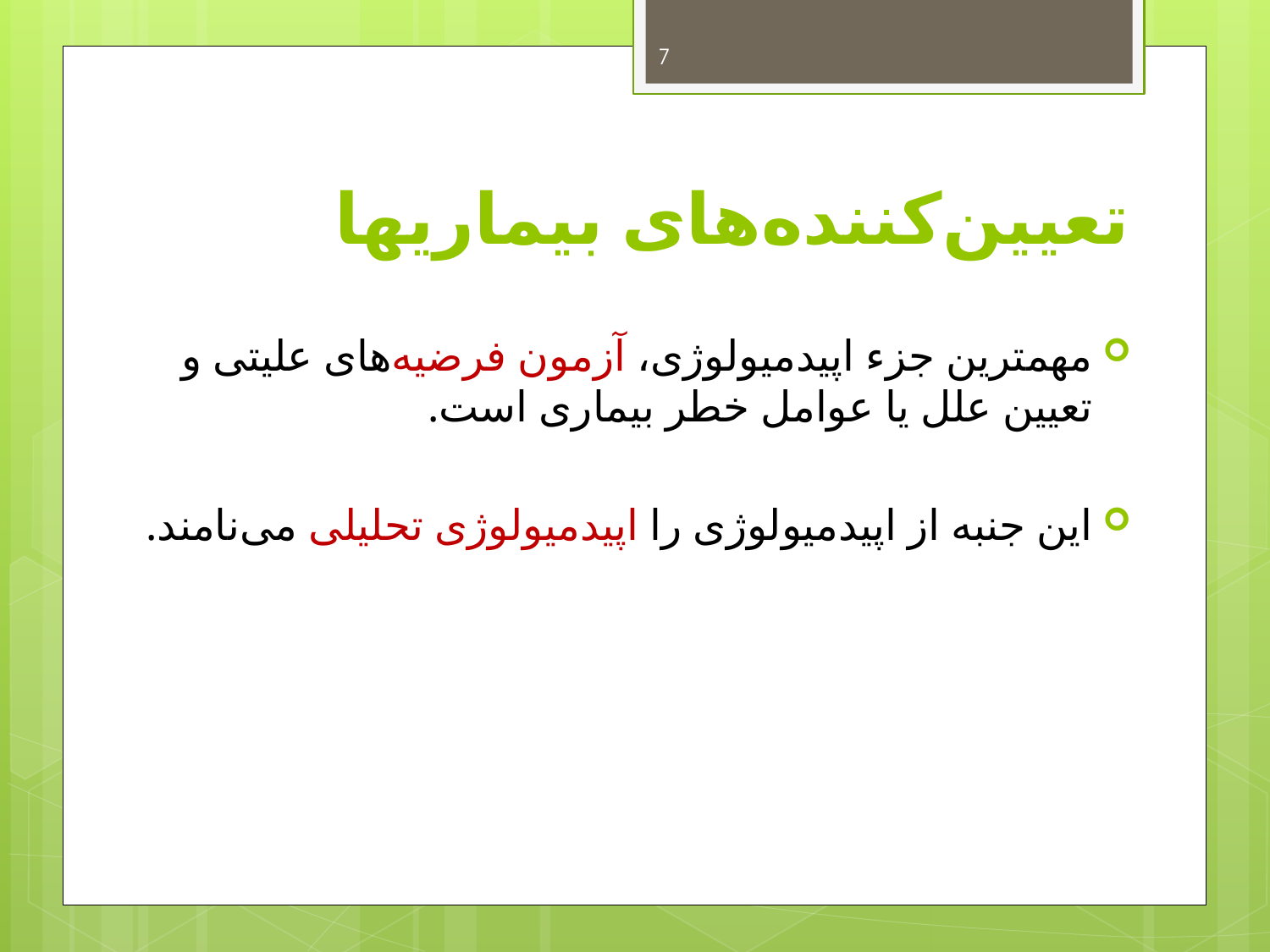

7
# تعیین‌کننده‌های بیماریها
مهمترین جزء اپیدمیولوژی، آزمون فرضیه‌های علیتی و تعیین علل یا عوامل خطر بیماری است.

این جنبه از اپیدمیولوژی را اپیدمیولوژی تحلیلی می‌نامند.